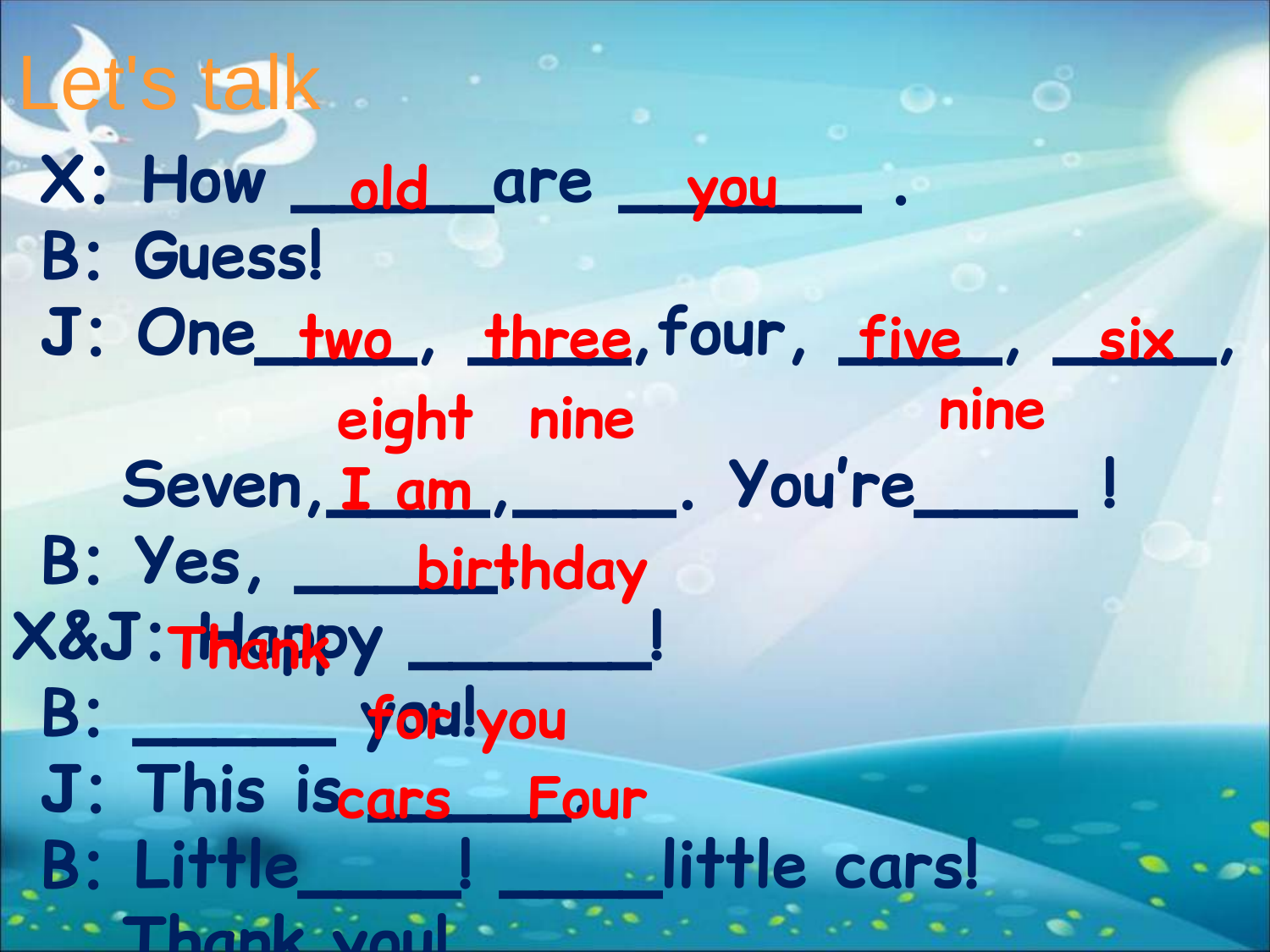

Let's talk

 X: How _____are ______ .
 B: Guess!
 J: One____, ____,four, ____, ____,
    Seven,____,____. You’re____ !
 B: Yes, _____.
X&J: Happy ______!
 B: _____ you!
 J: This is _____.
 B: Little____! ____little cars!
    Thank you!
 you
 old
two
three
 five
six
nine
nine
eight
 I am
birthday
 Thank
for you
cars
Four